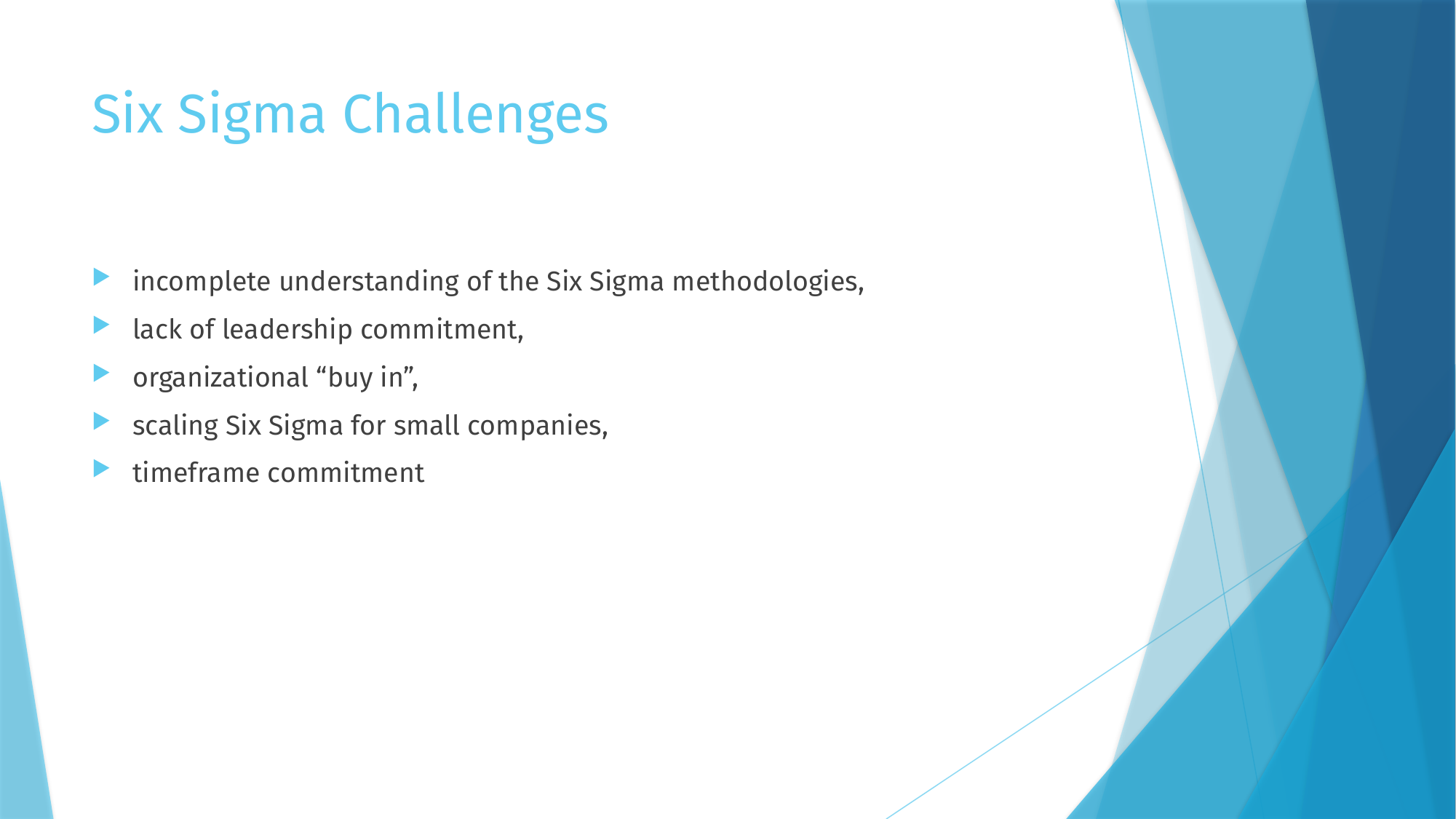

# Six Sigma Challenges
incomplete understanding of the Six Sigma methodologies,
lack of leadership commitment,
organizational “buy in”,
scaling Six Sigma for small companies,
timeframe commitment